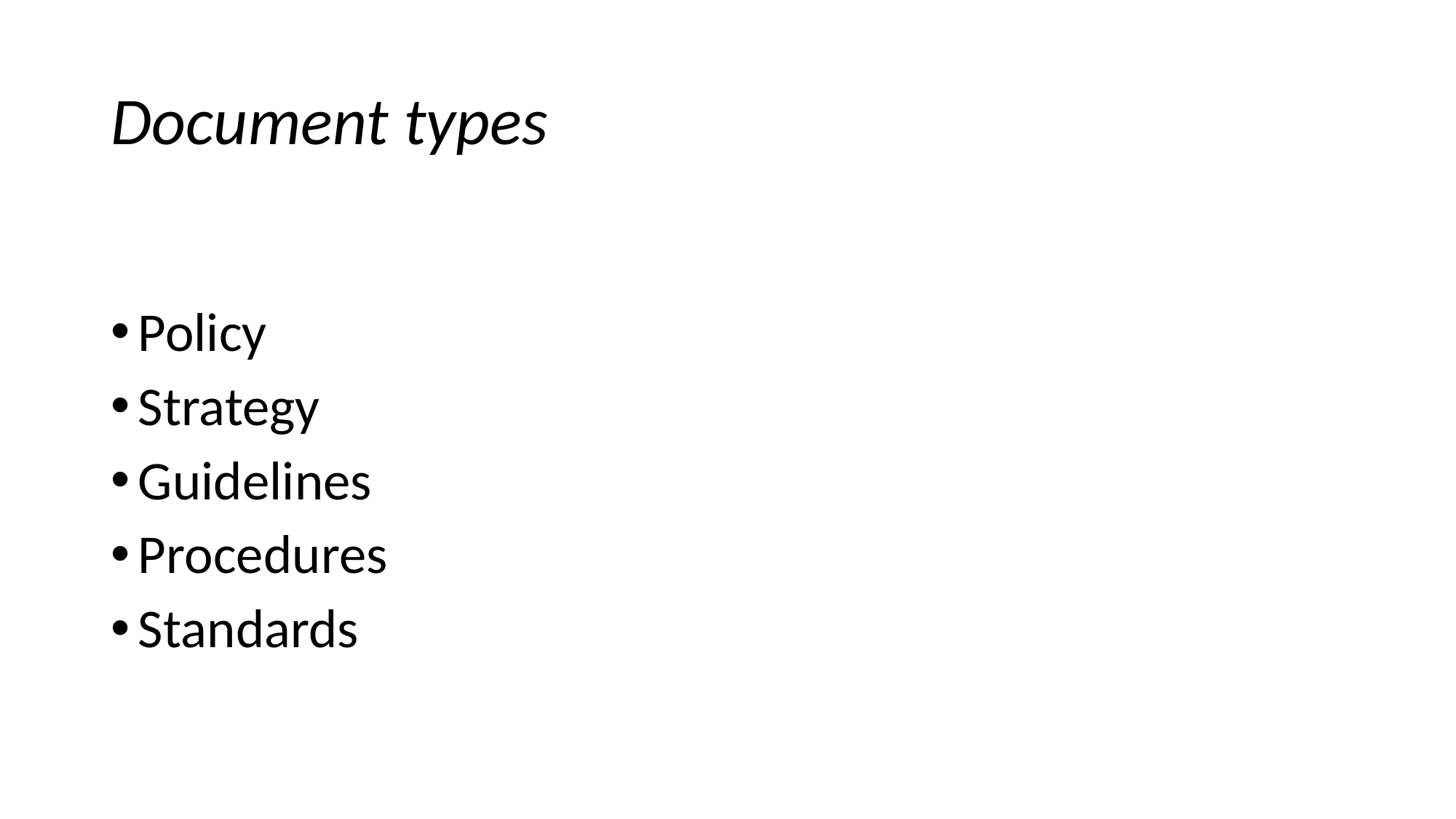

# Document types

Policy
Strategy
Guidelines
Procedures
Standards